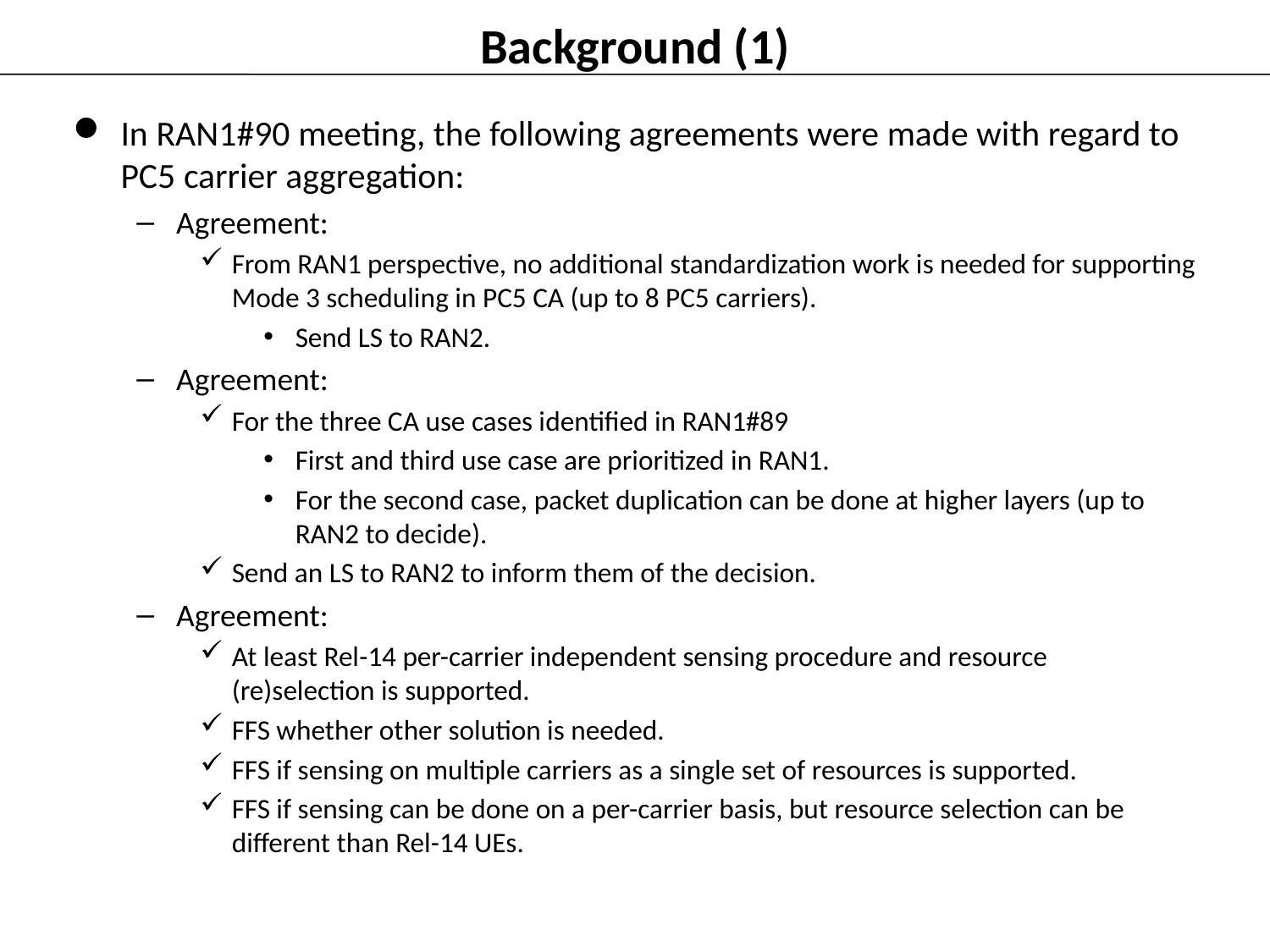

# Background (1)
In RAN1#90 meeting, the following agreements were made with regard to PC5 carrier aggregation:
Agreement:
From RAN1 perspective, no additional standardization work is needed for supporting Mode 3 scheduling in PC5 CA (up to 8 PC5 carriers).
Send LS to RAN2.
Agreement:
For the three CA use cases identified in RAN1#89
First and third use case are prioritized in RAN1.
For the second case, packet duplication can be done at higher layers (up to RAN2 to decide).
Send an LS to RAN2 to inform them of the decision.
Agreement:
At least Rel-14 per-carrier independent sensing procedure and resource (re)selection is supported.
FFS whether other solution is needed.
FFS if sensing on multiple carriers as a single set of resources is supported.
FFS if sensing can be done on a per-carrier basis, but resource selection can be different than Rel-14 UEs.